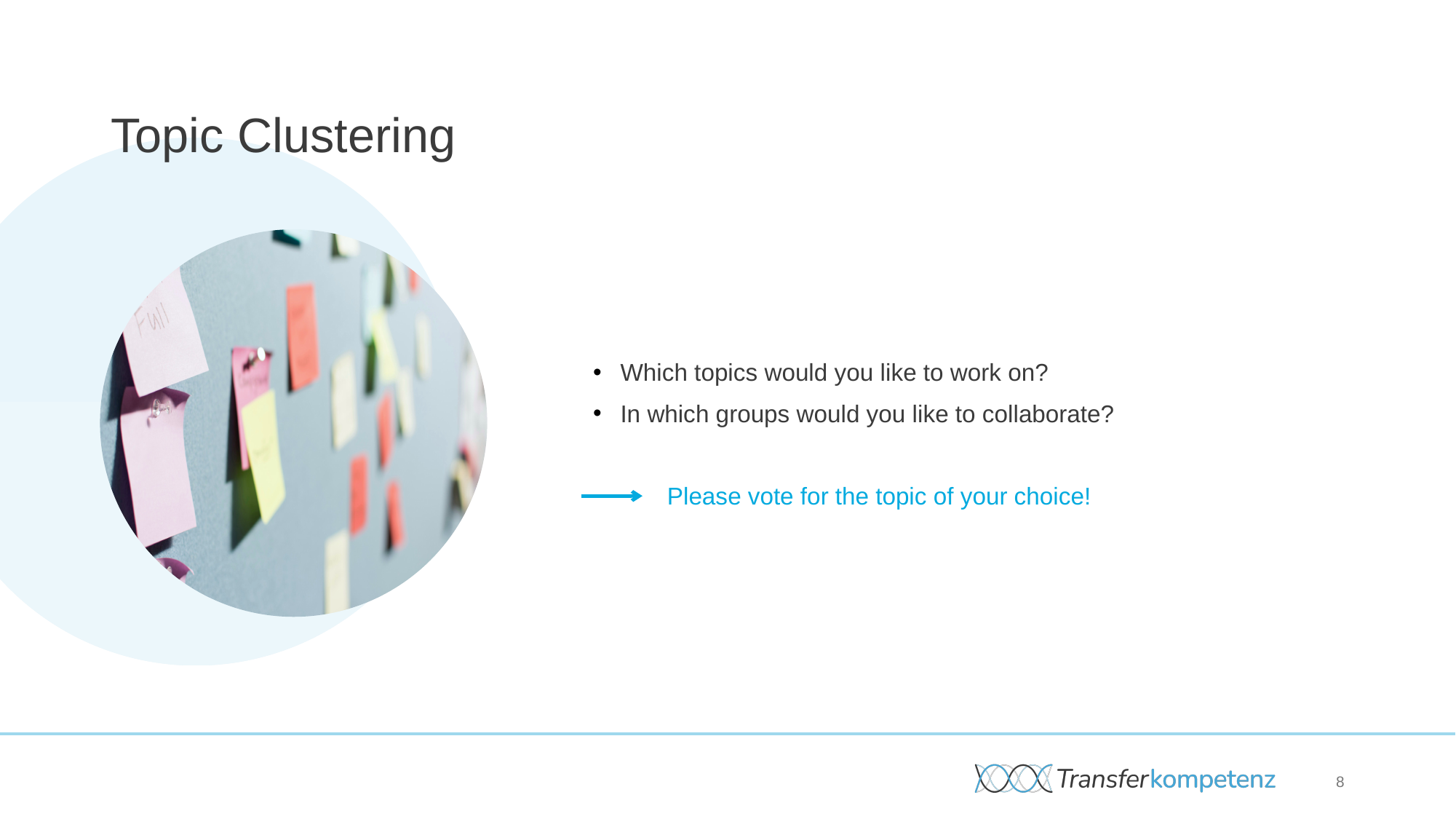

# Topic Clustering  ​

Which topics would you like to work on?​
In which groups would you like to collaborate?​

           Please vote for the topic of your choice!​
8